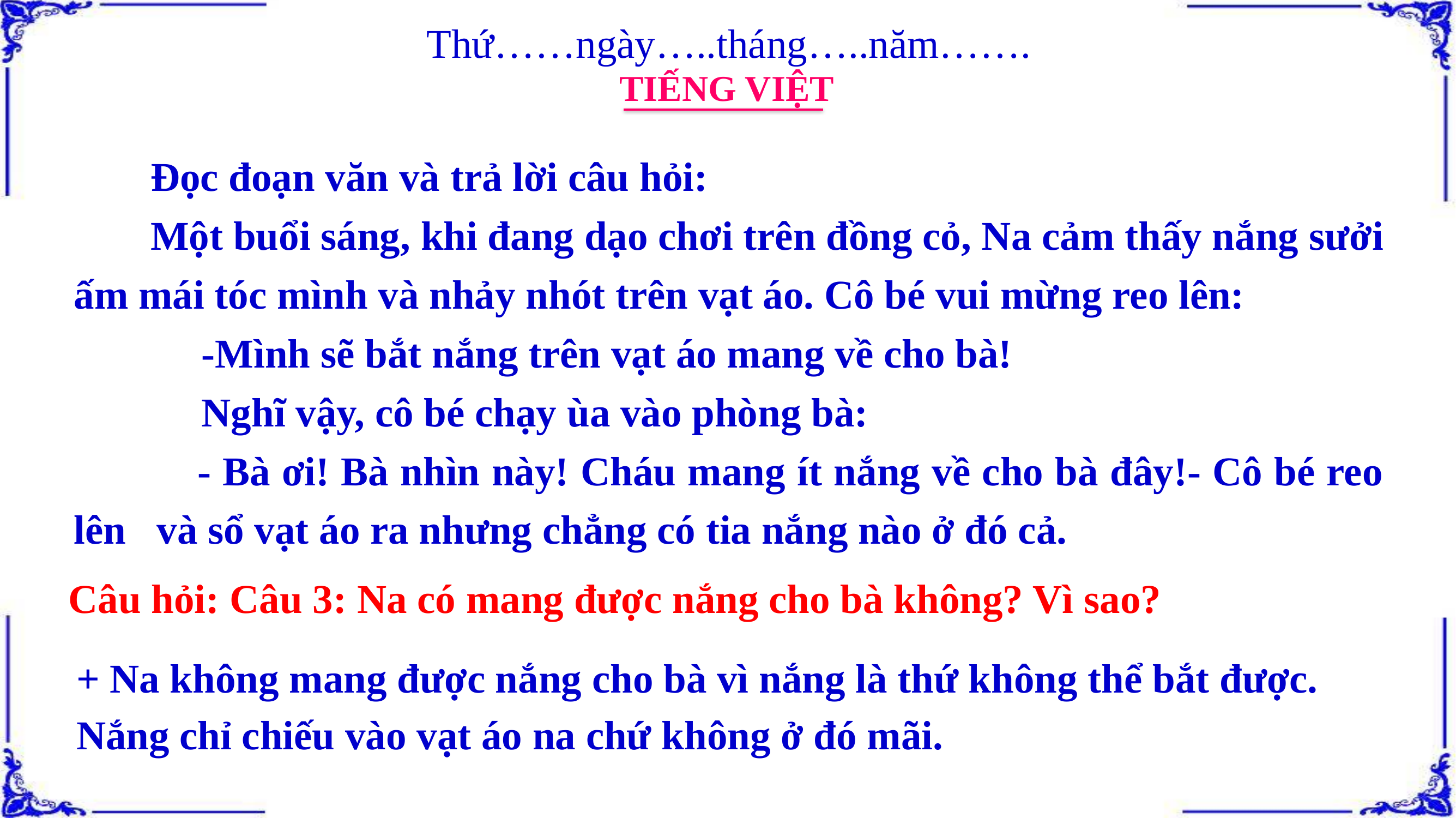

Thứ……ngày…..tháng…..năm…….
TIẾNG VIỆT
Đọc đoạn văn và trả lời câu hỏi:
Một buổi sáng, khi đang dạo chơi trên đồng cỏ, Na cảm thấy nắng sưởi ấm mái tóc mình và nhảy nhót trên vạt áo. Cô bé vui mừng reo lên:
     -Mình sẽ bắt nắng trên vạt áo mang về cho bà!
     Nghĩ vậy, cô bé chạy ùa vào phòng bà:
    - Bà ơi! Bà nhìn này! Cháu mang ít nắng về cho bà đây!- Cô bé reo lên   và sổ vạt áo ra nhưng chẳng có tia nắng nào ở đó cả.
Câu hỏi: Câu 3: Na có mang được nắng cho bà không? Vì sao?
+ Na không mang được nắng cho bà vì nắng là thứ không thể bắt được. Nắng chỉ chiếu vào vạt áo na chứ không ở đó mãi.